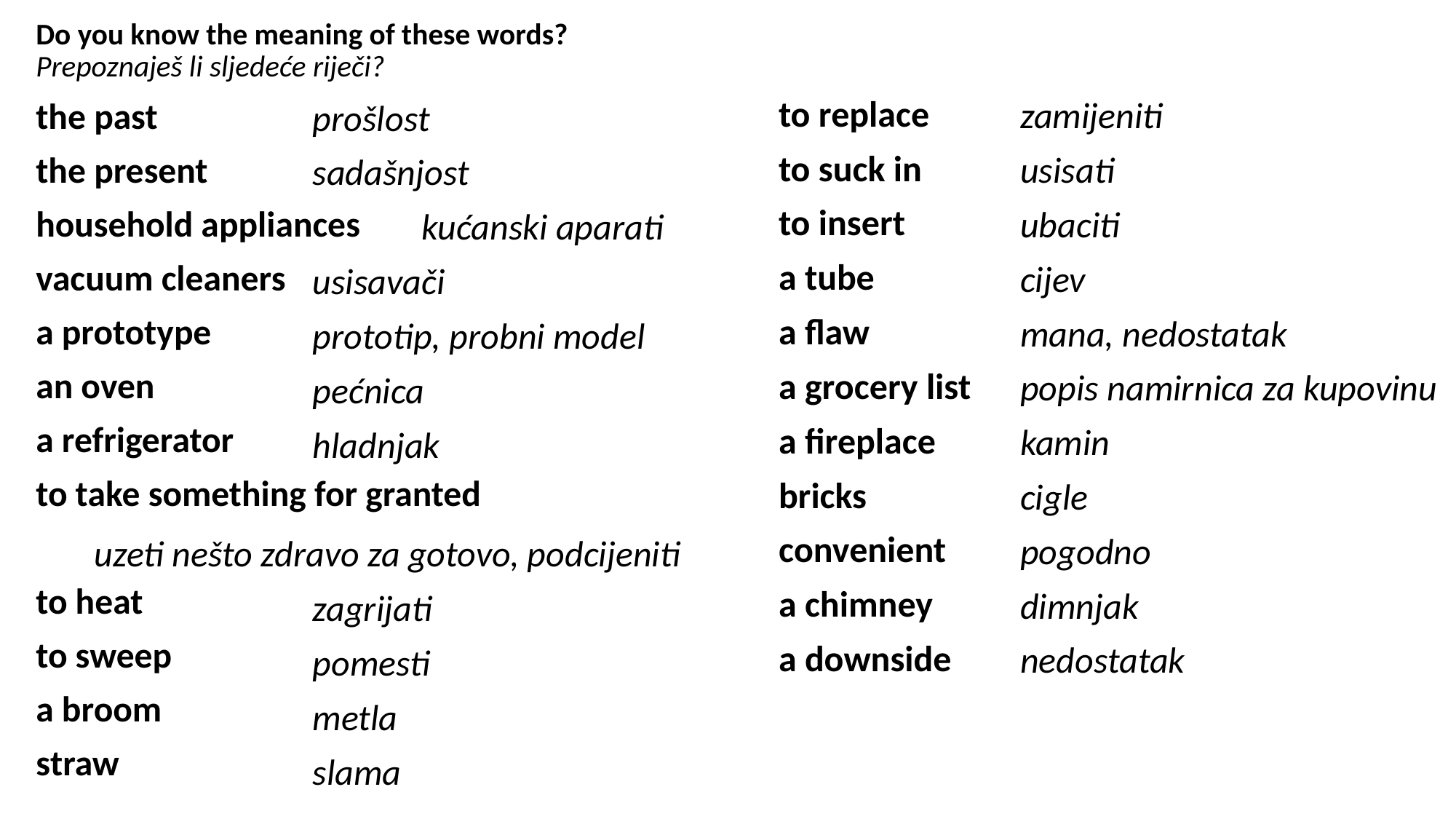

Do you know the meaning of these words?
Prepoznaješ li sljedeće riječi?
the past
the present
household appliances
vacuum cleaners
a prototype
an oven
a refrigerator
to take something for granted

to heat
to sweep
a broom
straw
to replace
to suck in
to insert
a tube
a flaw
a grocery list
a fireplace
bricks
convenient
a chimney
a downside

zamijeniti
usisati
ubaciti
cijev
mana, nedostatak
popis namirnica za kupovinu
kamin
cigle
pogodno
dimnjak
nedostatak

		prošlost
		sadašnjost
			kućanski aparati
		usisavači
		prototip, probni model
		pećnica
		hladnjak

uzeti nešto zdravo za gotovo, podcijeniti
		zagrijati
		pomesti
		metla
		slama